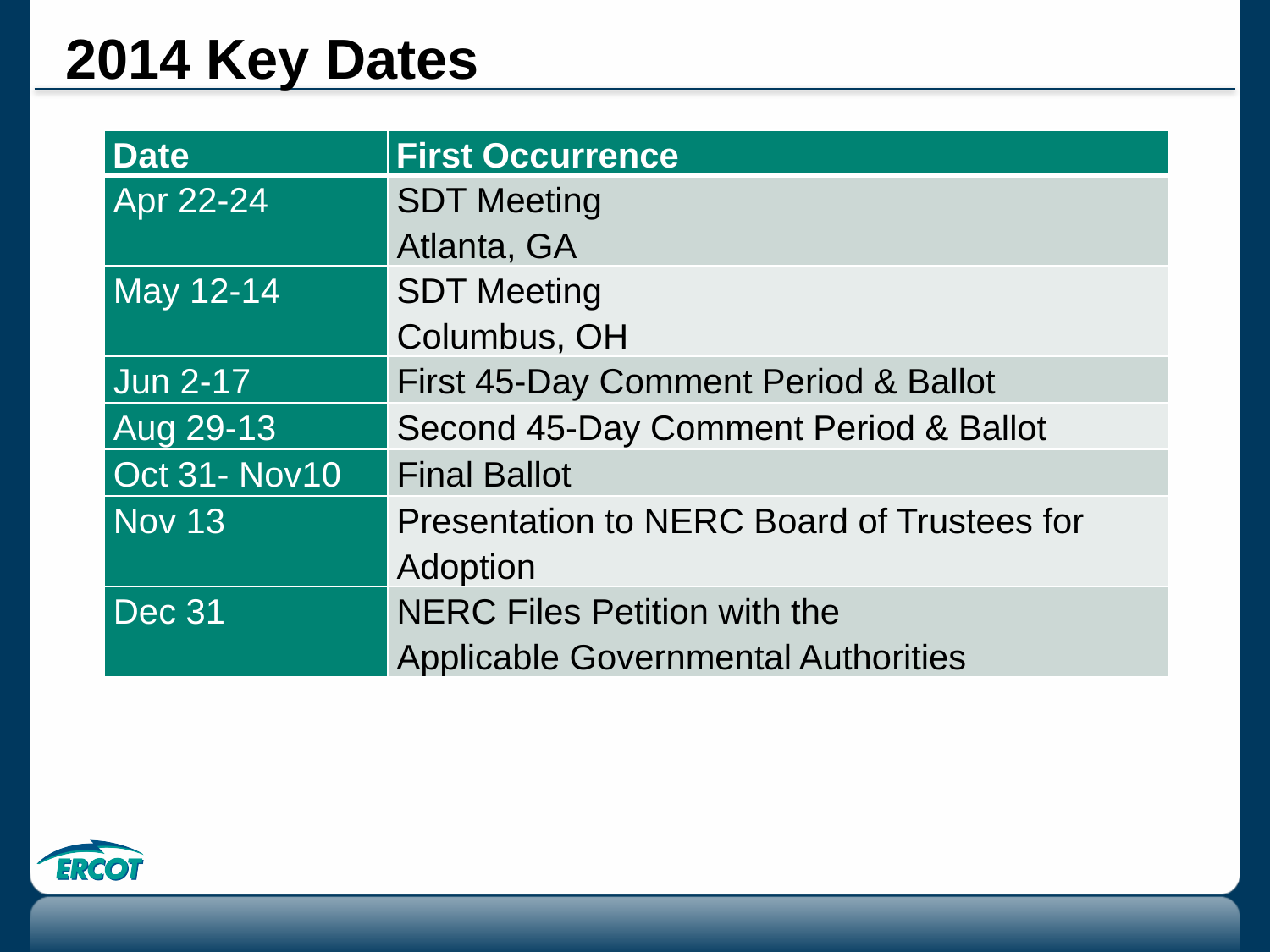

# 2014 Key Dates
| Date | First Occurrence |
| --- | --- |
| Apr 22-24 | SDT Meeting Atlanta, GA |
| May 12-14 | SDT Meeting Columbus, OH |
| Jun 2-17 | First 45-Day Comment Period & Ballot |
| Aug 29-13 | Second 45-Day Comment Period & Ballot |
| Oct 31- Nov10 | Final Ballot |
| Nov 13 | Presentation to NERC Board of Trustees for Adoption |
| Dec 31 | NERC Files Petition with the Applicable Governmental Authorities |